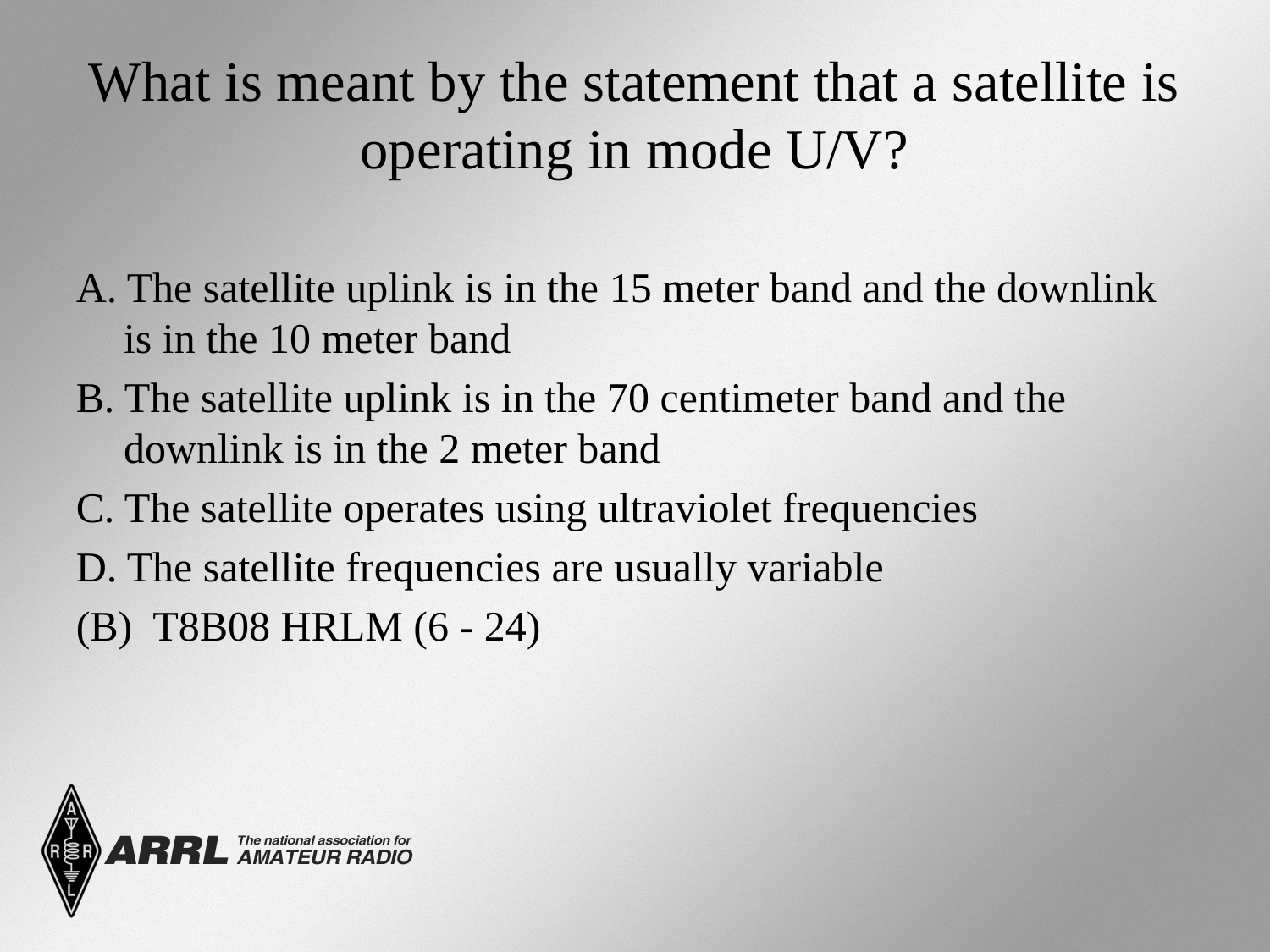

# What is meant by the statement that a satellite is operating in mode U/V?
A. The satellite uplink is in the 15 meter band and the downlink is in the 10 meter band
B. The satellite uplink is in the 70 centimeter band and the downlink is in the 2 meter band
C. The satellite operates using ultraviolet frequencies
D. The satellite frequencies are usually variable
(B)  T8B08 HRLM (6 - 24)